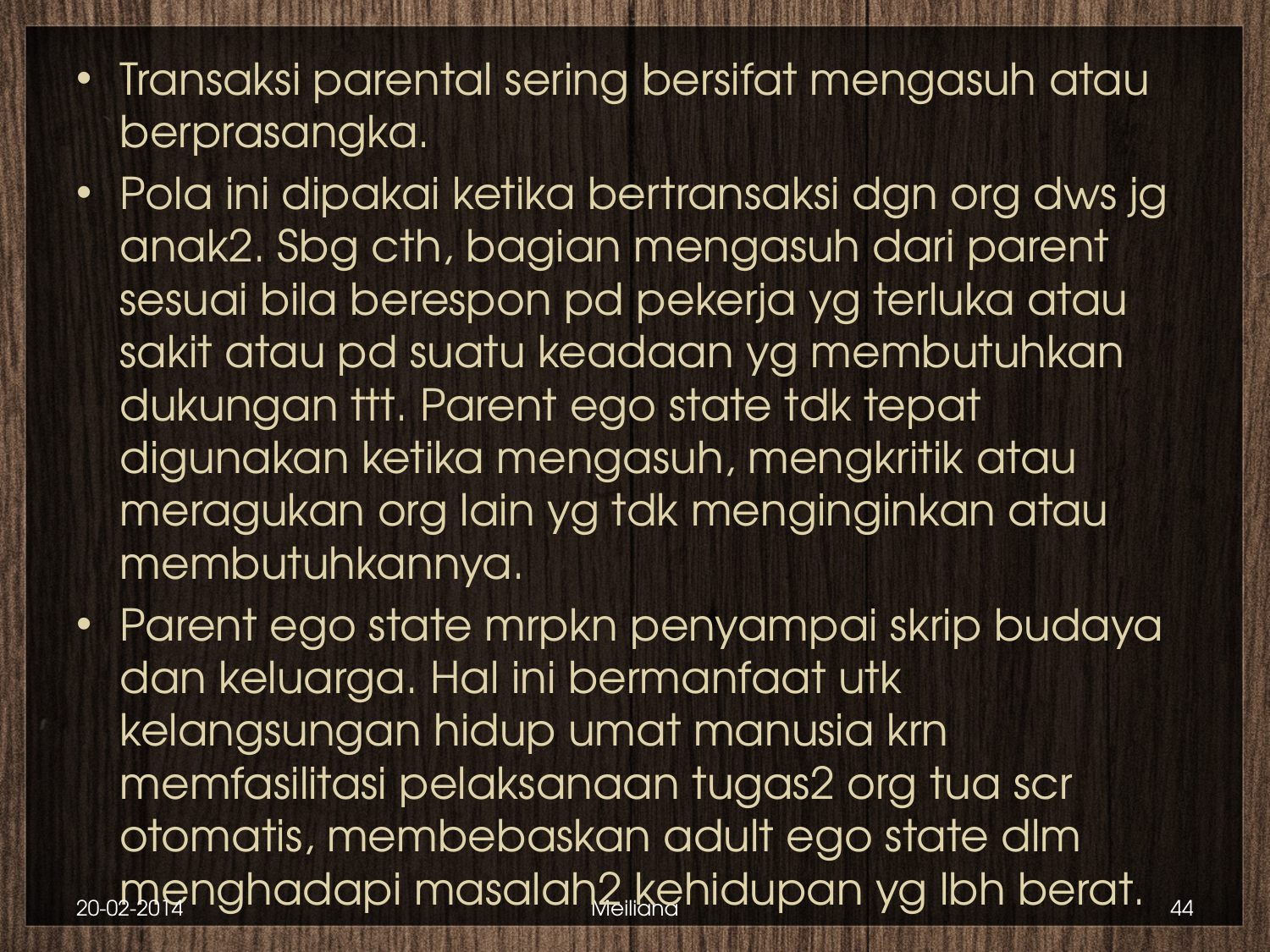

#
Transaksi parental sering bersifat mengasuh atau berprasangka.
Pola ini dipakai ketika bertransaksi dgn org dws jg anak2. Sbg cth, bagian mengasuh dari parent sesuai bila berespon pd pekerja yg terluka atau sakit atau pd suatu keadaan yg membutuhkan dukungan ttt. Parent ego state tdk tepat digunakan ketika mengasuh, mengkritik atau meragukan org lain yg tdk menginginkan atau membutuhkannya.
Parent ego state mrpkn penyampai skrip budaya dan keluarga. Hal ini bermanfaat utk kelangsungan hidup umat manusia krn memfasilitasi pelaksanaan tugas2 org tua scr otomatis, membebaskan adult ego state dlm menghadapi masalah2 kehidupan yg lbh berat.

20-02-2014
Meiliana
44